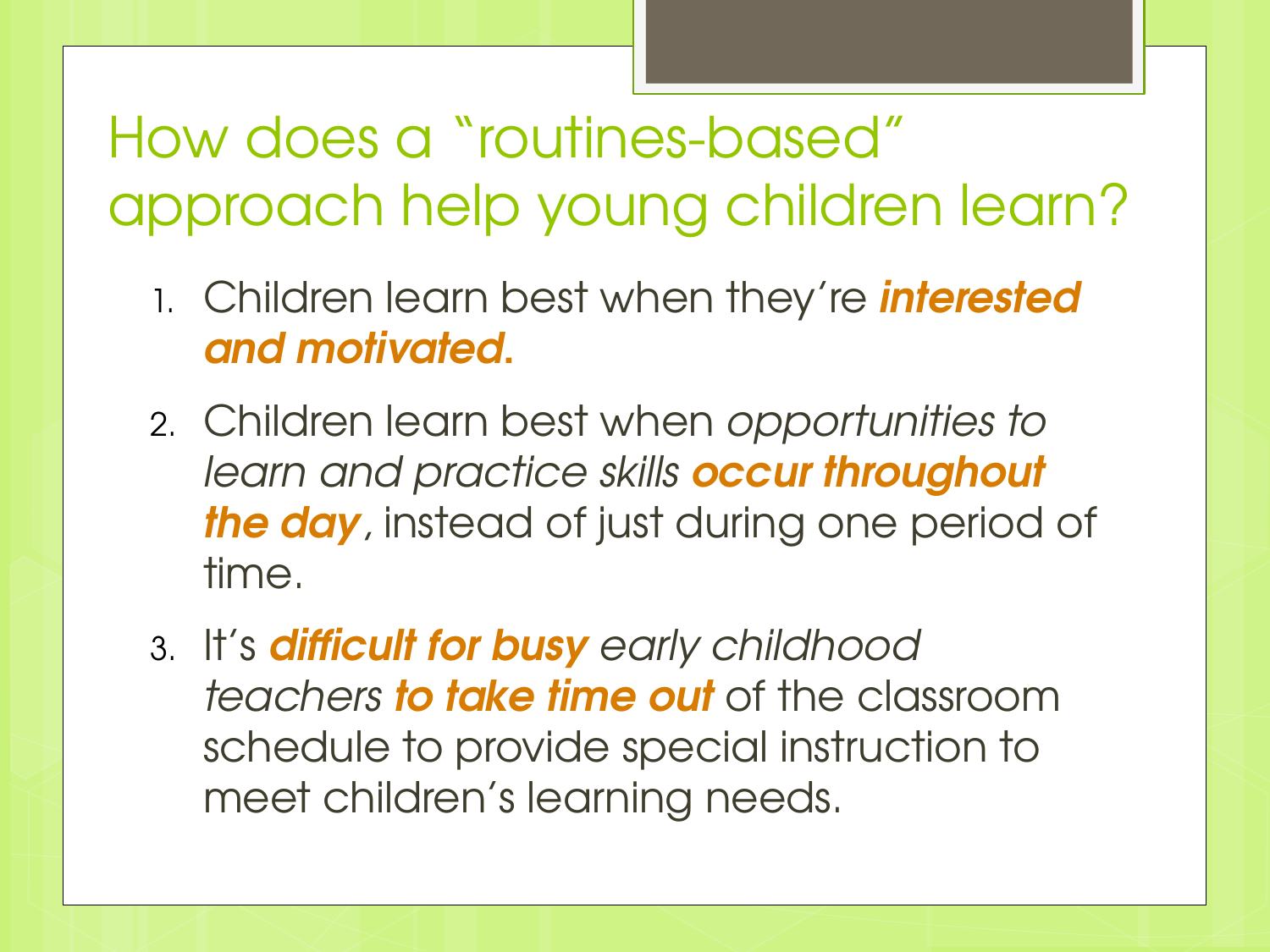

# How does a “routines-based” approach help young children learn?
Children learn best when they’re interested and motivated.
Children learn best when opportunities to learn and practice skills occur throughout the day, instead of just during one period of time.
It’s difficult for busy early childhood teachers to take time out of the classroom schedule to provide special instruction to meet children’s learning needs.